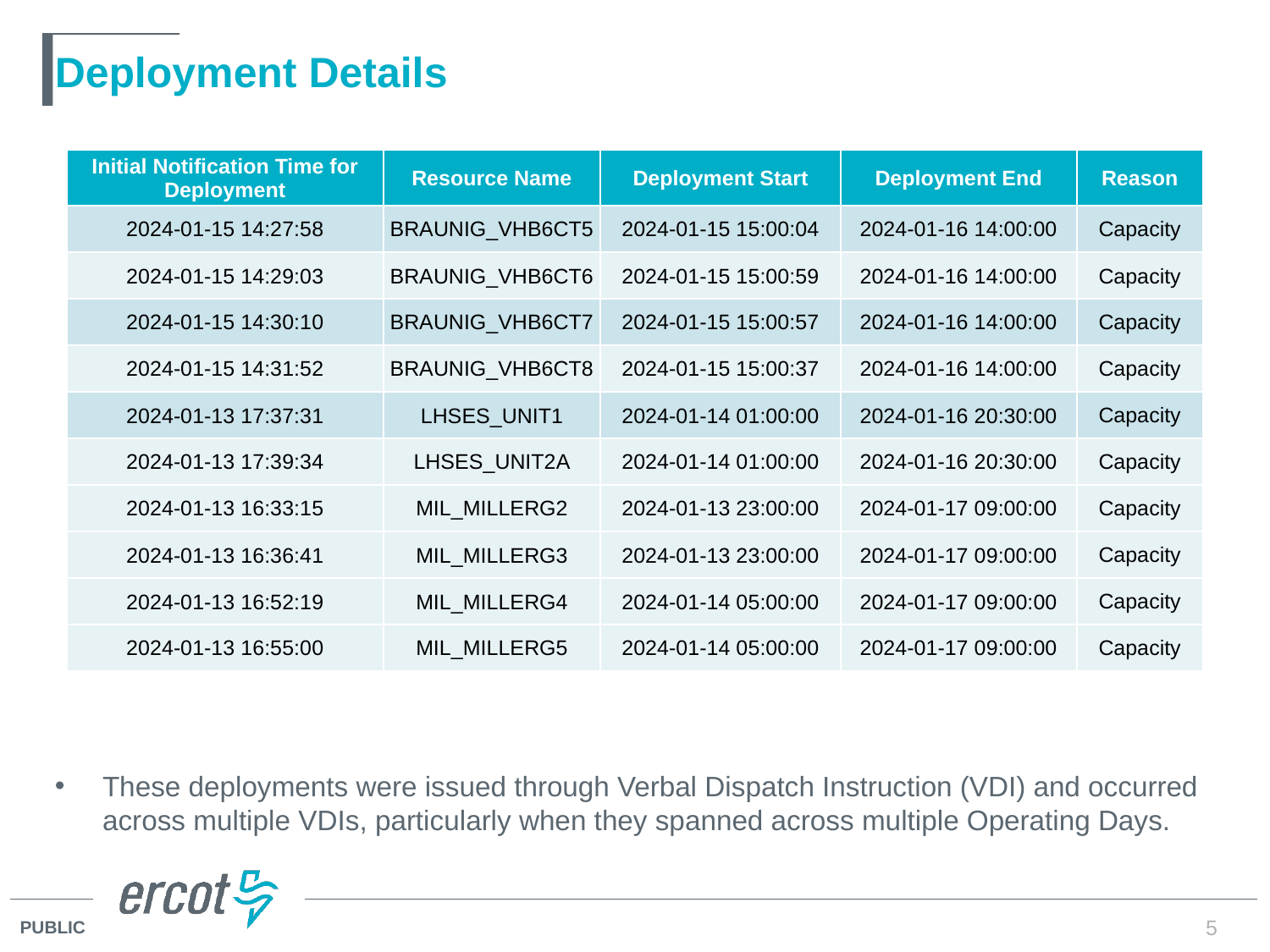

# Deployment Details
| Initial Notification Time for Deployment | Resource Name | Deployment Start | Deployment End | Reason |
| --- | --- | --- | --- | --- |
| 2024-01-15 14:27:58 | BRAUNIG\_VHB6CT5 | 2024-01-15 15:00:04 | 2024-01-16 14:00:00 | Capacity |
| 2024-01-15 14:29:03 | BRAUNIG\_VHB6CT6 | 2024-01-15 15:00:59 | 2024-01-16 14:00:00 | Capacity |
| 2024-01-15 14:30:10 | BRAUNIG\_VHB6CT7 | 2024-01-15 15:00:57 | 2024-01-16 14:00:00 | Capacity |
| 2024-01-15 14:31:52 | BRAUNIG\_VHB6CT8 | 2024-01-15 15:00:37 | 2024-01-16 14:00:00 | Capacity |
| 2024-01-13 17:37:31 | LHSES\_UNIT1 | 2024-01-14 01:00:00 | 2024-01-16 20:30:00 | Capacity |
| 2024-01-13 17:39:34 | LHSES\_UNIT2A | 2024-01-14 01:00:00 | 2024-01-16 20:30:00 | Capacity |
| 2024-01-13 16:33:15 | MIL\_MILLERG2 | 2024-01-13 23:00:00 | 2024-01-17 09:00:00 | Capacity |
| 2024-01-13 16:36:41 | MIL\_MILLERG3 | 2024-01-13 23:00:00 | 2024-01-17 09:00:00 | Capacity |
| 2024-01-13 16:52:19 | MIL\_MILLERG4 | 2024-01-14 05:00:00 | 2024-01-17 09:00:00 | Capacity |
| 2024-01-13 16:55:00 | MIL\_MILLERG5 | 2024-01-14 05:00:00 | 2024-01-17 09:00:00 | Capacity |
These deployments were issued through Verbal Dispatch Instruction (VDI) and occurred across multiple VDIs, particularly when they spanned across multiple Operating Days.
5